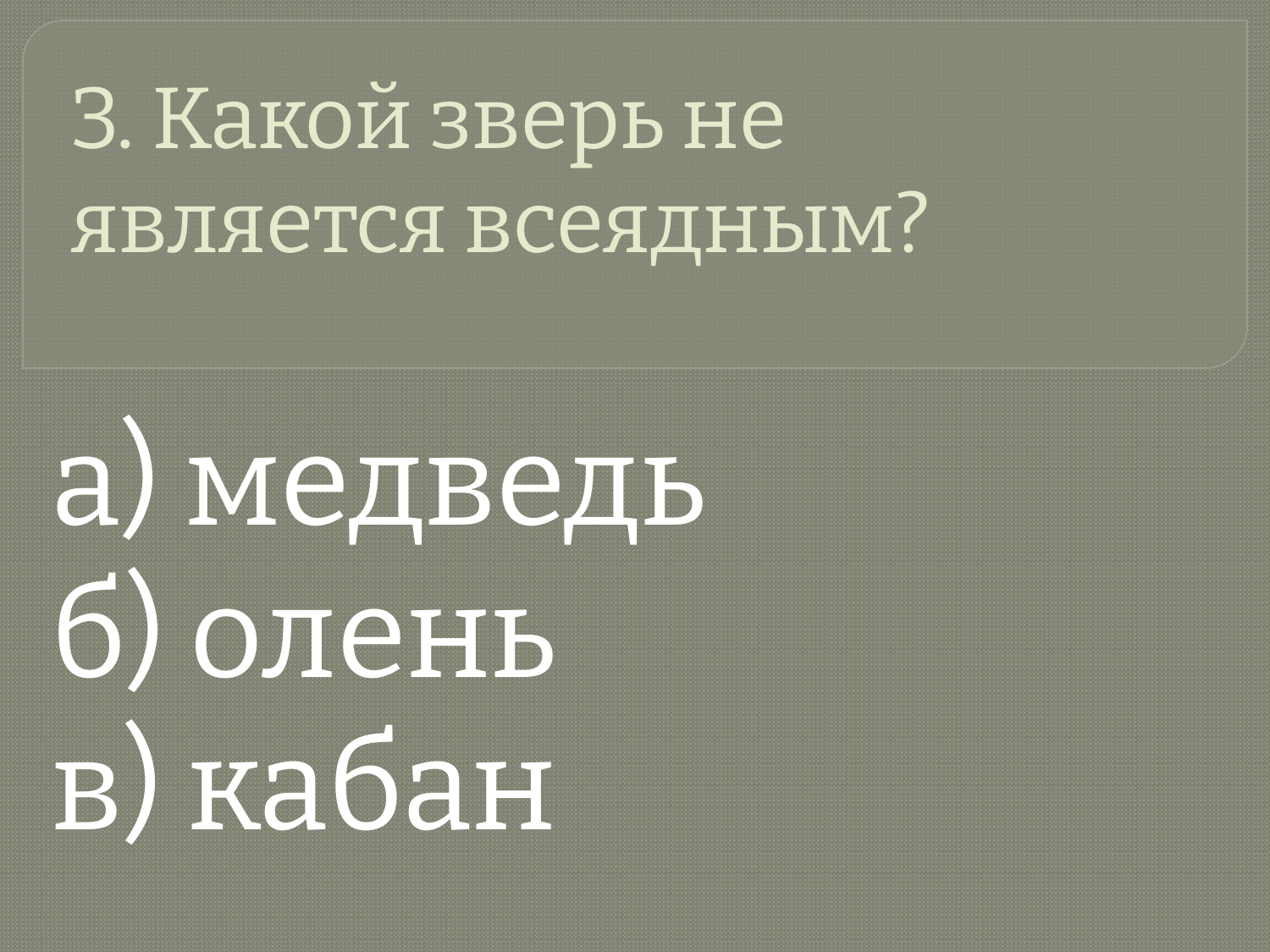

# 3. Какой зверь не является всеядным?
а) медведь
б) олень
в) кабан